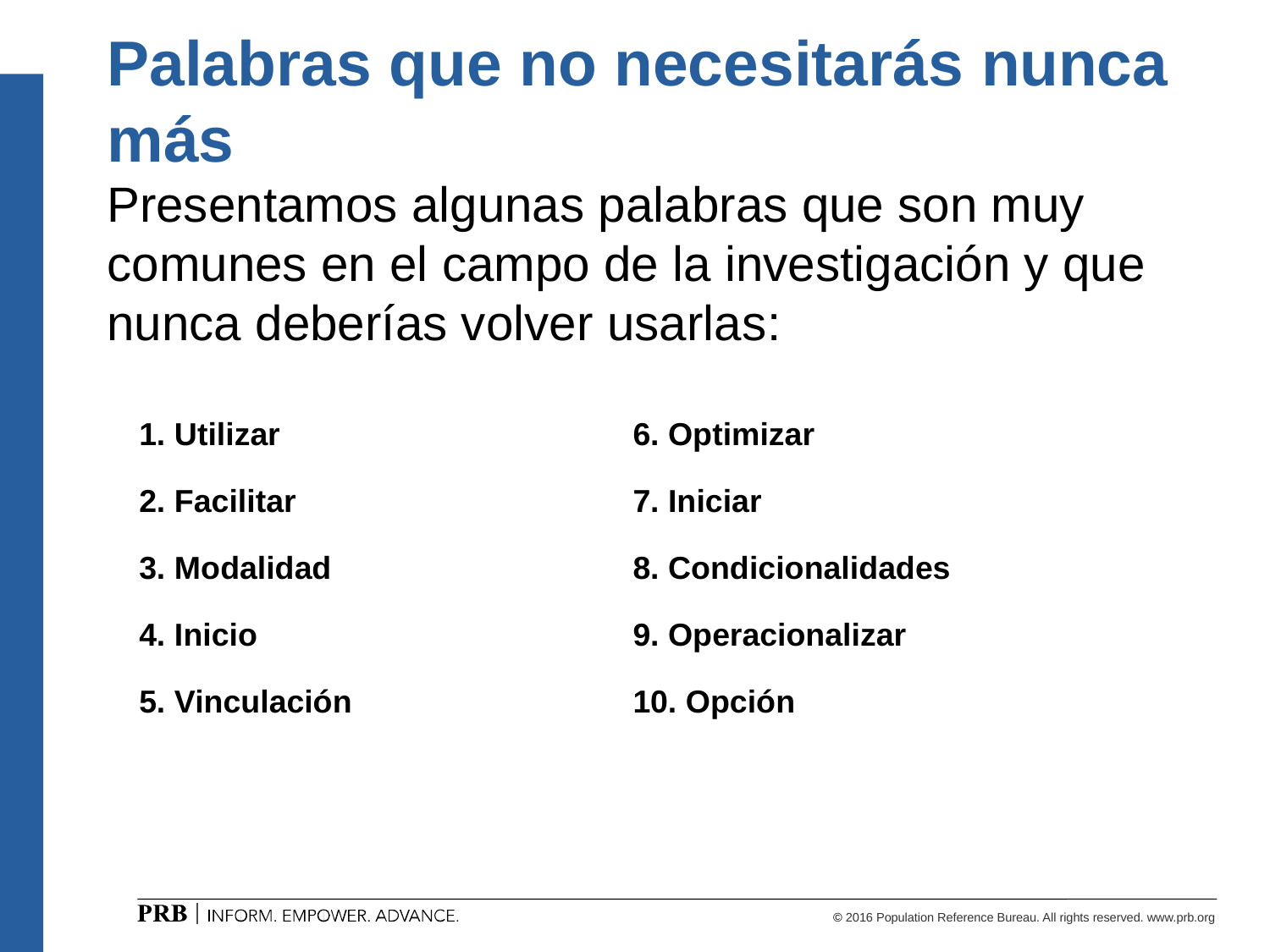

# Palabras que no necesitarás nunca más
Presentamos algunas palabras que son muy comunes en el campo de la investigación y que nunca deberías volver usarlas:

| 1. Utilizar |  | 6. Optimizar |  |
| --- | --- | --- | --- |
| 2. Facilitar |  | 7. Iniciar |  |
| 3. Modalidad |  | 8. Condicionalidades |  |
| 4. Inicio |  | 9. Operacionalizar |  |
| 5. Vinculación |  | 10. Opción |  |